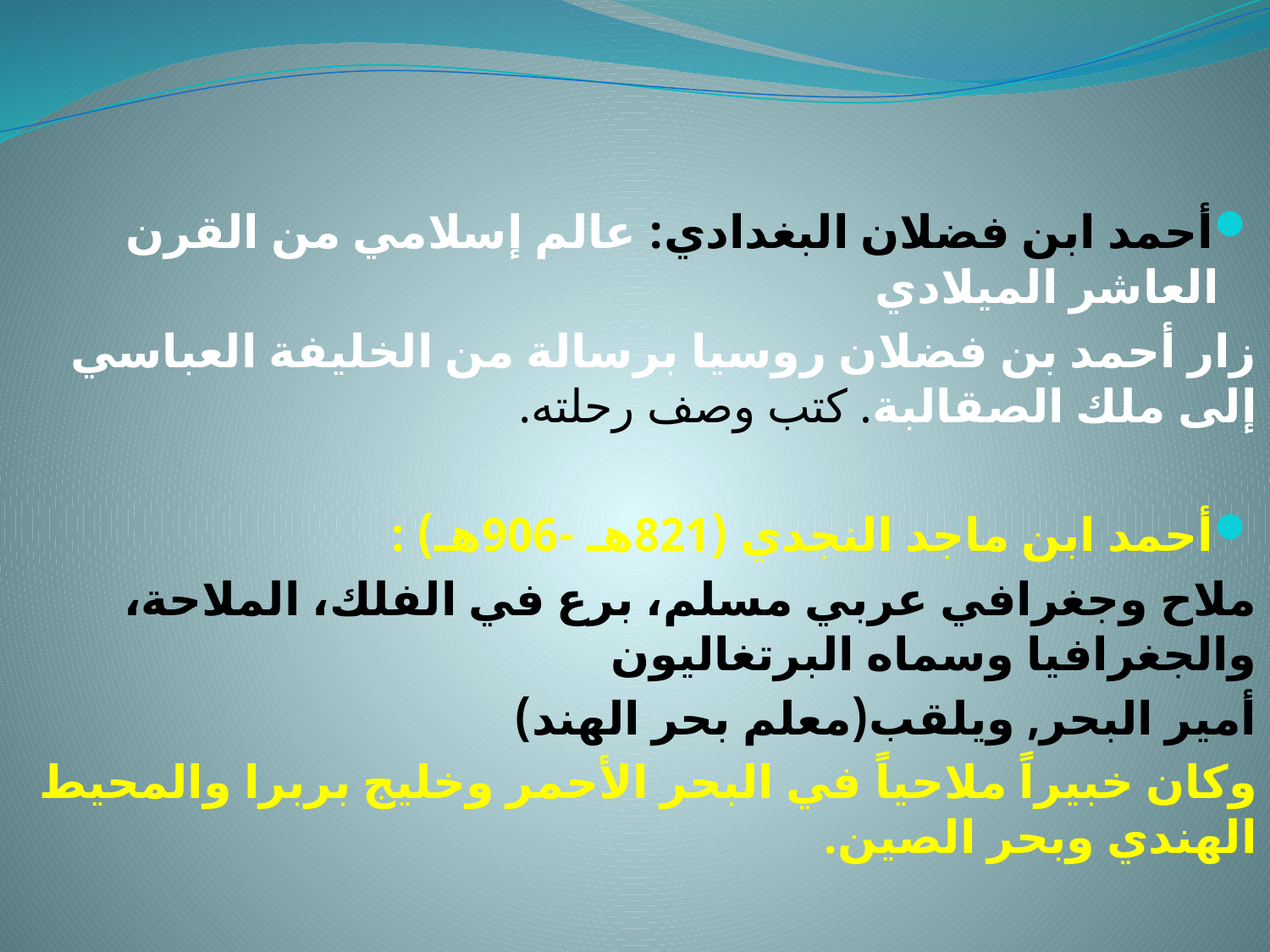

أحمد ابن فضلان البغدادي: عالم إسلامي من القرن العاشر الميلادي
زار أحمد بن فضلان روسيا برسالة من الخليفة العباسي إلى ملك الصقالبة. كتب وصف رحلته.

أحمد ابن ماجد النجدي (821هـ -906هـ) :
ملاح وجغرافي عربي مسلم، برع في الفلك، الملاحة، والجغرافيا وسماه البرتغاليون
أمير البحر, ويلقب(معلم بحر الهند)
وكان خبيراً ملاحياً في البحر الأحمر وخليج بربرا والمحيط الهندي وبحر الصين.